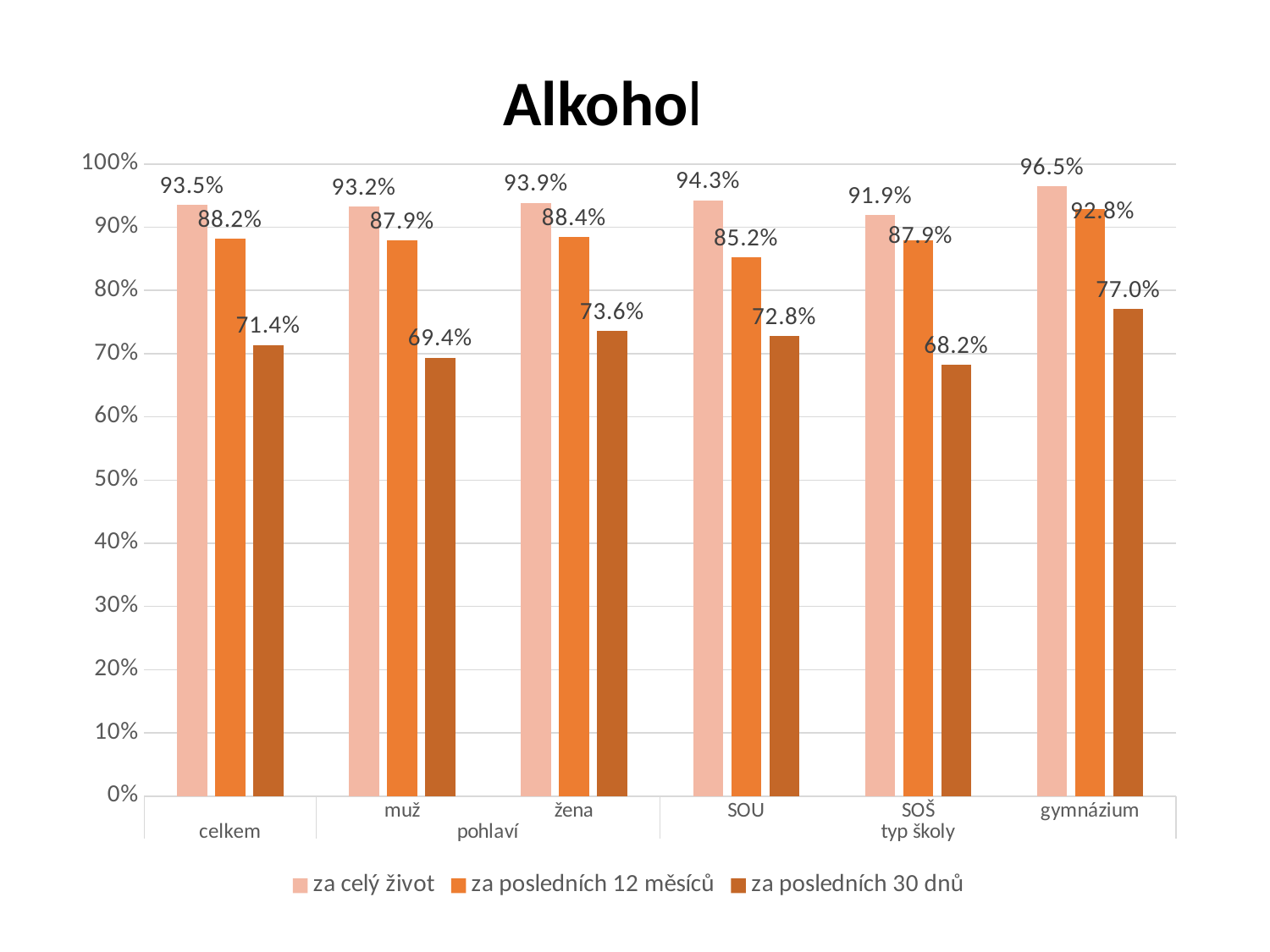

Alkohol

### Chart

| Category | za celý život | za posledních 12 měsíců | za posledních 30 dnů |
|---|---|---|---|
|  | 0.9352295228372839 | 0.8817461163503117 | 0.7137612577428926 |
| muž | 0.9321589059704701 | 0.8794084348238593 | 0.6935592522123392 |
| žena | 0.938658686799232 | 0.8843551258990804 | 0.7359810375583014 |
| SOU | 0.9426146158556136 | 0.8522797001180547 | 0.7277279845238592 |
| SOŠ | 0.9194445792504709 | 0.8789011659595558 | 0.6822598616069673 |
| gymnázium | 0.965266380818921 | 0.9281508662567481 | 0.7702653517977084 |